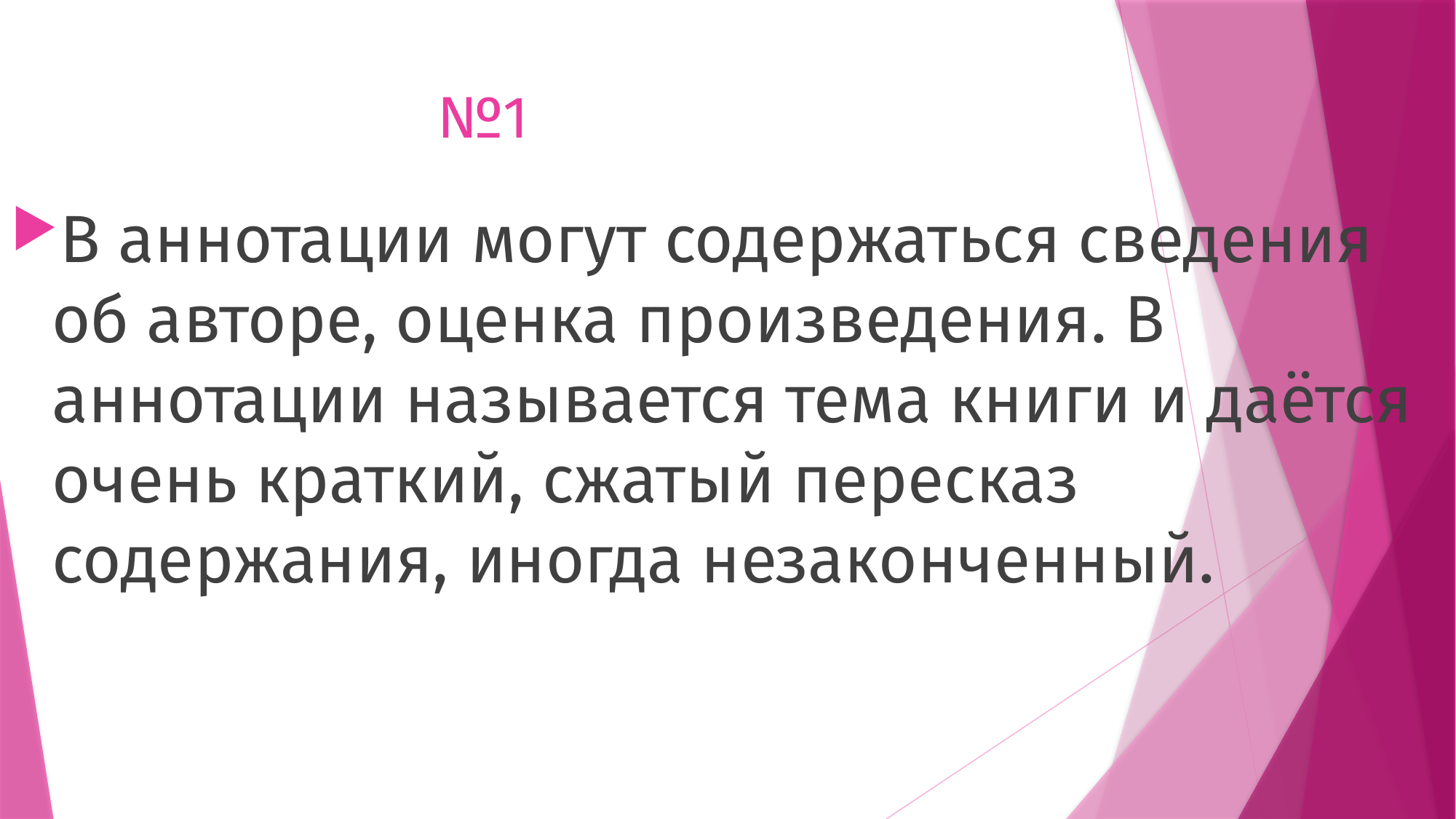

# №1
В аннотации могут содержаться сведения об авторе, оценка произведения. В аннотации называется тема книги и даётся очень краткий, сжатый пересказ содержания, иногда незаконченный.